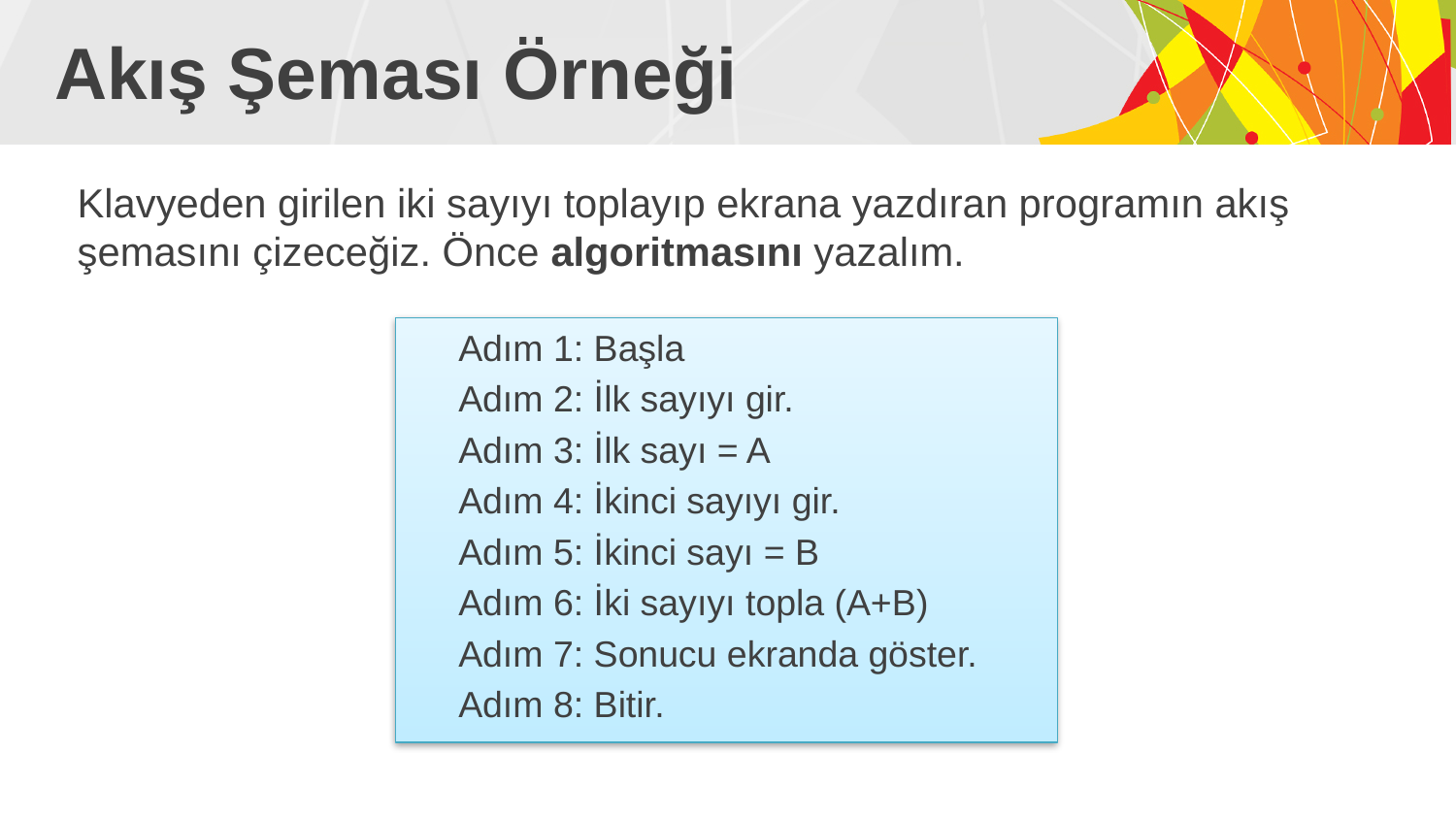

# Akış Şeması Örneği
Klavyeden girilen iki sayıyı toplayıp ekrana yazdıran programın akış
şemasını çizeceğiz. Önce algoritmasını yazalım.
Adım 1: Başla
Adım 2: İlk sayıyı gir.
Adım 3: İlk sayı = A
Adım 4: İkinci sayıyı gir.
Adım 5: İkinci sayı = B
Adım 6: İki sayıyı topla (A+B)
Adım 7: Sonucu ekranda göster.
Adım 8: Bitir.